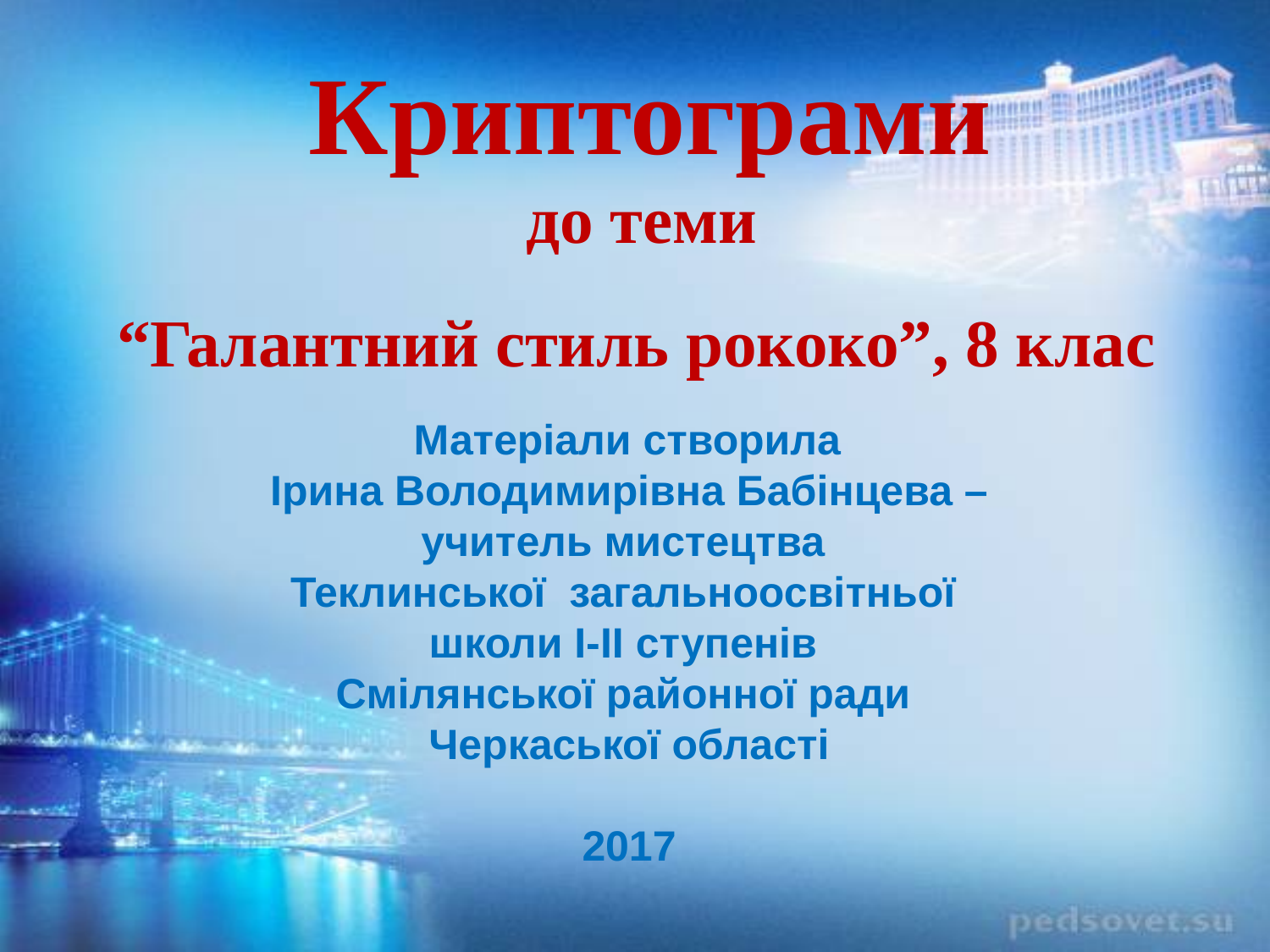

Криптограми
до теми
“Галантний стиль рококо”, 8 клас
 Матеріали створила
Ірина Володимирівна Бабінцева – учитель мистецтва
Теклинської  загальноосвітньої
школи І-ІІ ступенів
Смілянської районної ради
Черкаської області

2017